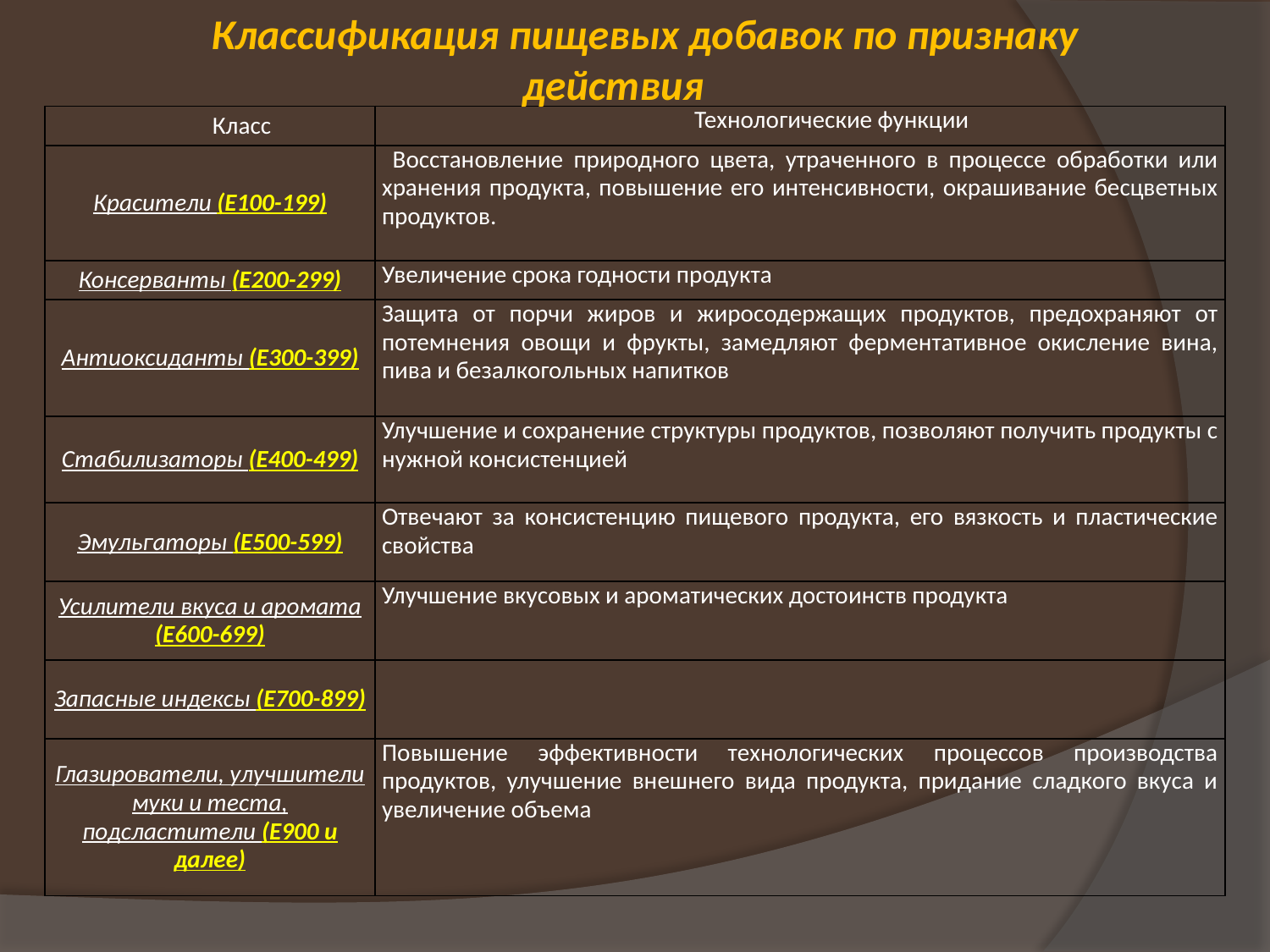

Классификация пищевых добавок по признаку действия
| Класс | Технологические функции |
| --- | --- |
| Красители (Е100-199) | Восстановление природного цвета, утраченного в процессе обработки или хранения продукта, повышение его интенсивности, окрашивание бесцветных продуктов. |
| Консерванты (Е200-299) | Увеличение срока годности продукта |
| Антиоксиданты (Е300-399) | Защита от порчи жиров и жиросодержащих продуктов, предохраняют от потемнения овощи и фрукты, замедляют ферментативное окисление вина, пива и безалкогольных напитков |
| Стабилизаторы (Е400-499) | Улучшение и сохранение структуры продуктов, позволяют получить продукты с нужной консистенцией |
| Эмульгаторы (Е500-599) | Отвечают за консистенцию пищевого продукта, его вязкость и пластические свойства |
| Усилители вкуса и аромата (Е600-699) | Улучшение вкусовых и ароматических достоинств продукта |
| Запасные индексы (Е700-899) |  |
| Глазирователи, улучшители муки и теста, подсластители (Е900 и далее) | Повышение эффективности технологических процессов производства продуктов, улучшение внешнего вида продукта, придание сладкого вкуса и увеличение объема |